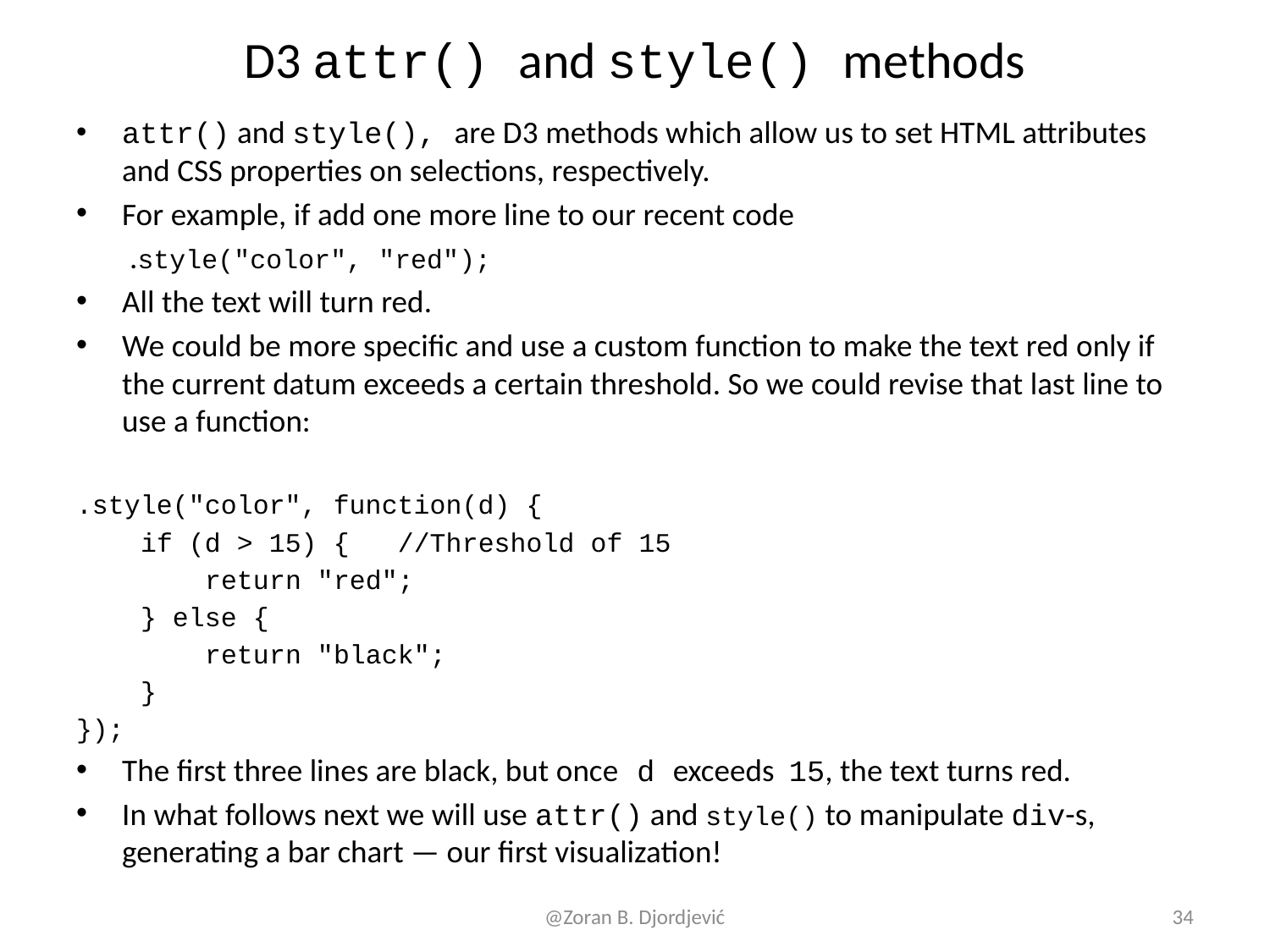

# D3 attr() and style() methods
attr() and style(), are D3 methods which allow us to set HTML attributes and CSS properties on selections, respectively.
For example, if add one more line to our recent code
.style("color", "red");
All the text will turn red.
We could be more specific and use a custom function to make the text red only if the current datum exceeds a certain threshold. So we could revise that last line to use a function:

.style("color", function(d) {
    if (d > 15) {   //Threshold of 15
        return "red";
    } else {
        return "black";
    }
});
The first three lines are black, but once d exceeds  15, the text turns red.
In what follows next we will use attr() and style() to manipulate div-s, generating a bar chart — our first visualization!

@Zoran B. Djordjević
34